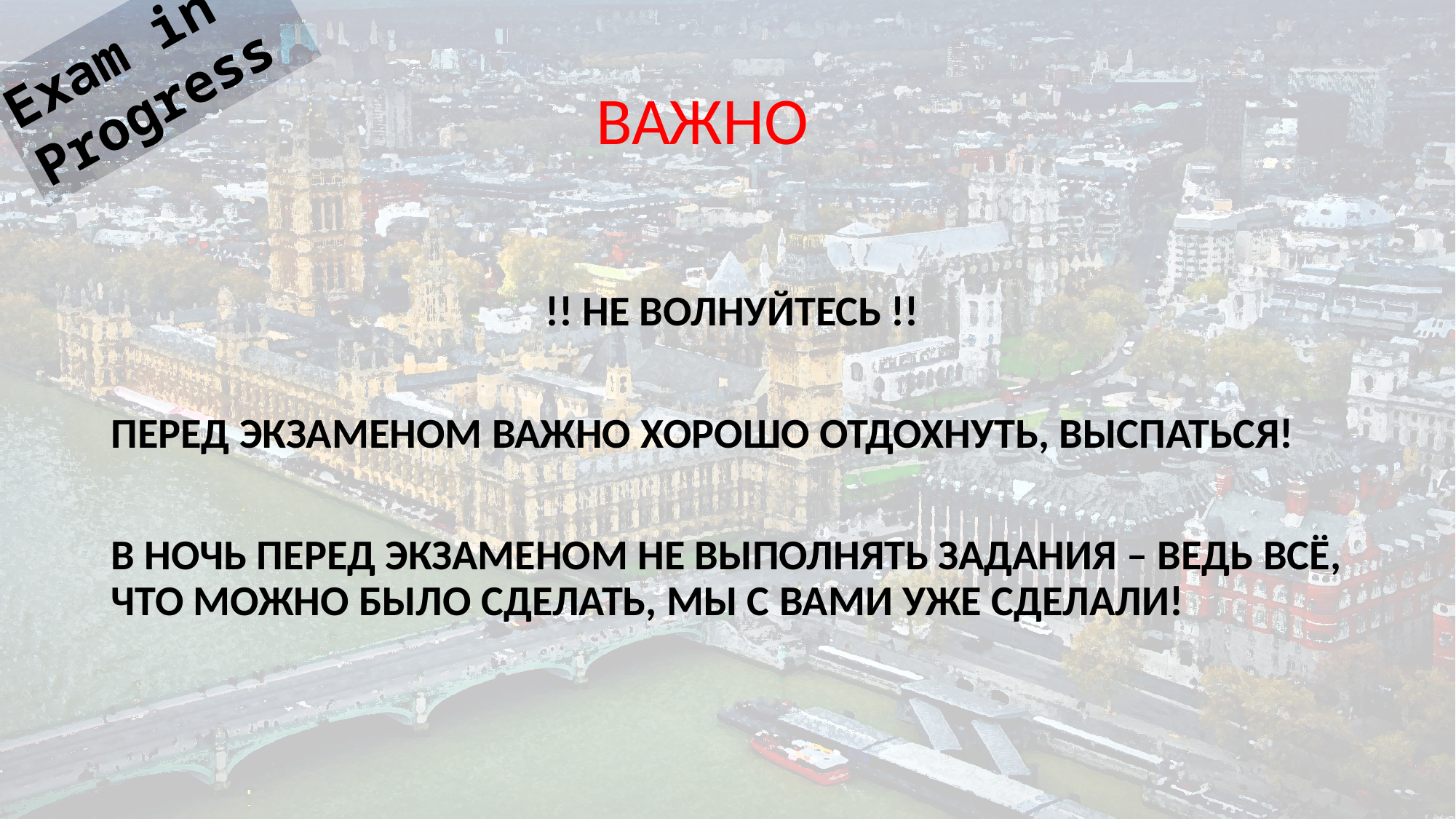

Exam in Progress
# ВАЖНО

!! НЕ ВОЛНУЙТЕСЬ !!

ПЕРЕД ЭКЗАМЕНОМ ВАЖНО ХОРОШО ОТДОХНУТЬ, ВЫСПАТЬСЯ!

В НОЧЬ ПЕРЕД ЭКЗАМЕНОМ НЕ ВЫПОЛНЯТЬ ЗАДАНИЯ – ВЕДЬ ВСЁ, ЧТО МОЖНО БЫЛО СДЕЛАТЬ, МЫ С ВАМИ УЖЕ СДЕЛАЛИ!